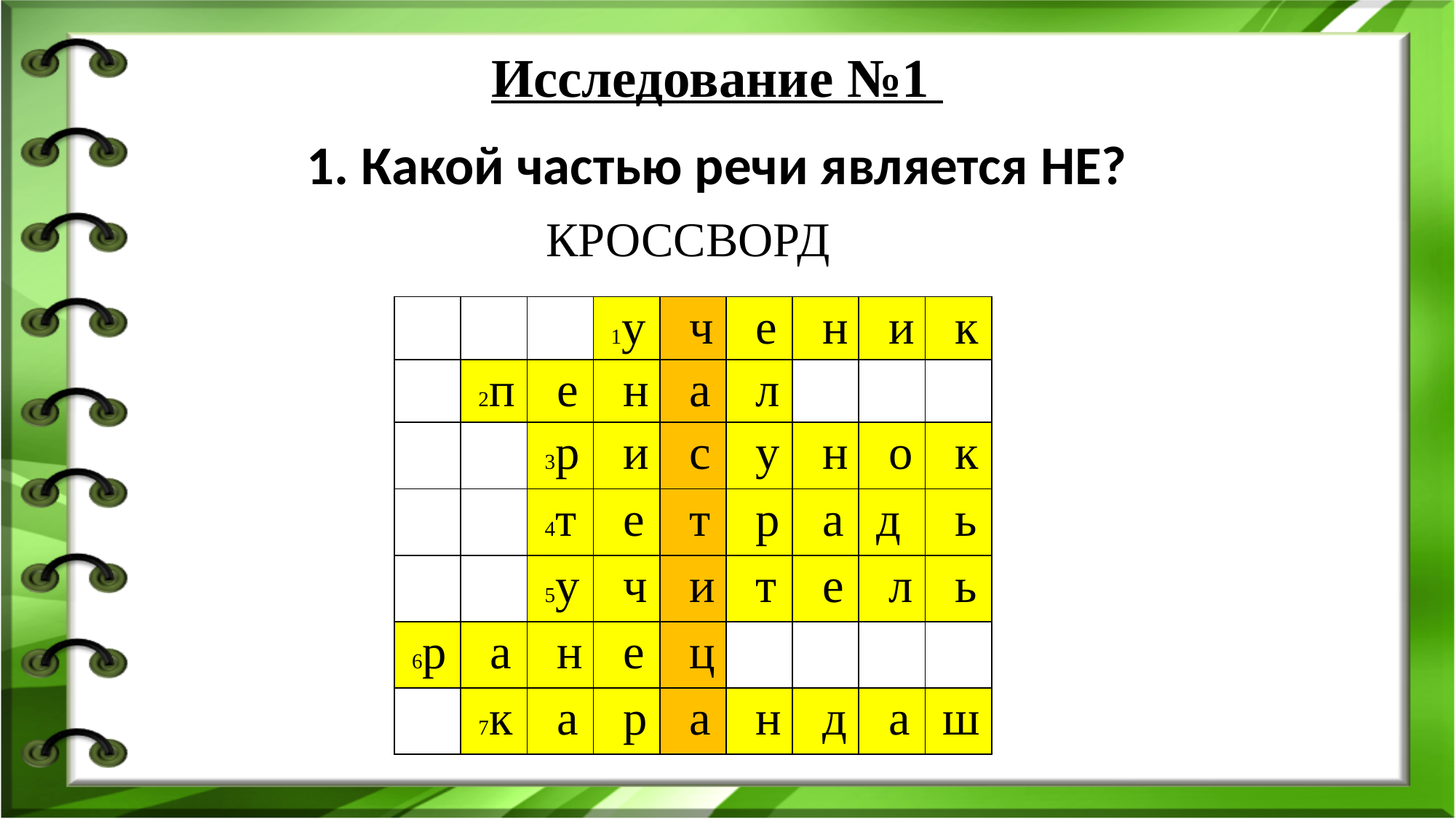

Исследование №1
1. Какой частью речи является НЕ?
КРОССВОРД
|  |  |  | 1у | ч | е | н | и | к |
| --- | --- | --- | --- | --- | --- | --- | --- | --- |
|  | 2п | е | н | а | л |  |  |  |
|  |  | 3р | и | с | у | н | о | к |
|  |  | 4т | е | т | р | а | д | ь |
|  |  | 5у | ч | и | т | е | л | ь |
| 6р | а | н | е | ц |  |  |  |  |
|  | 7к | а | р | а | н | д | а | ш |